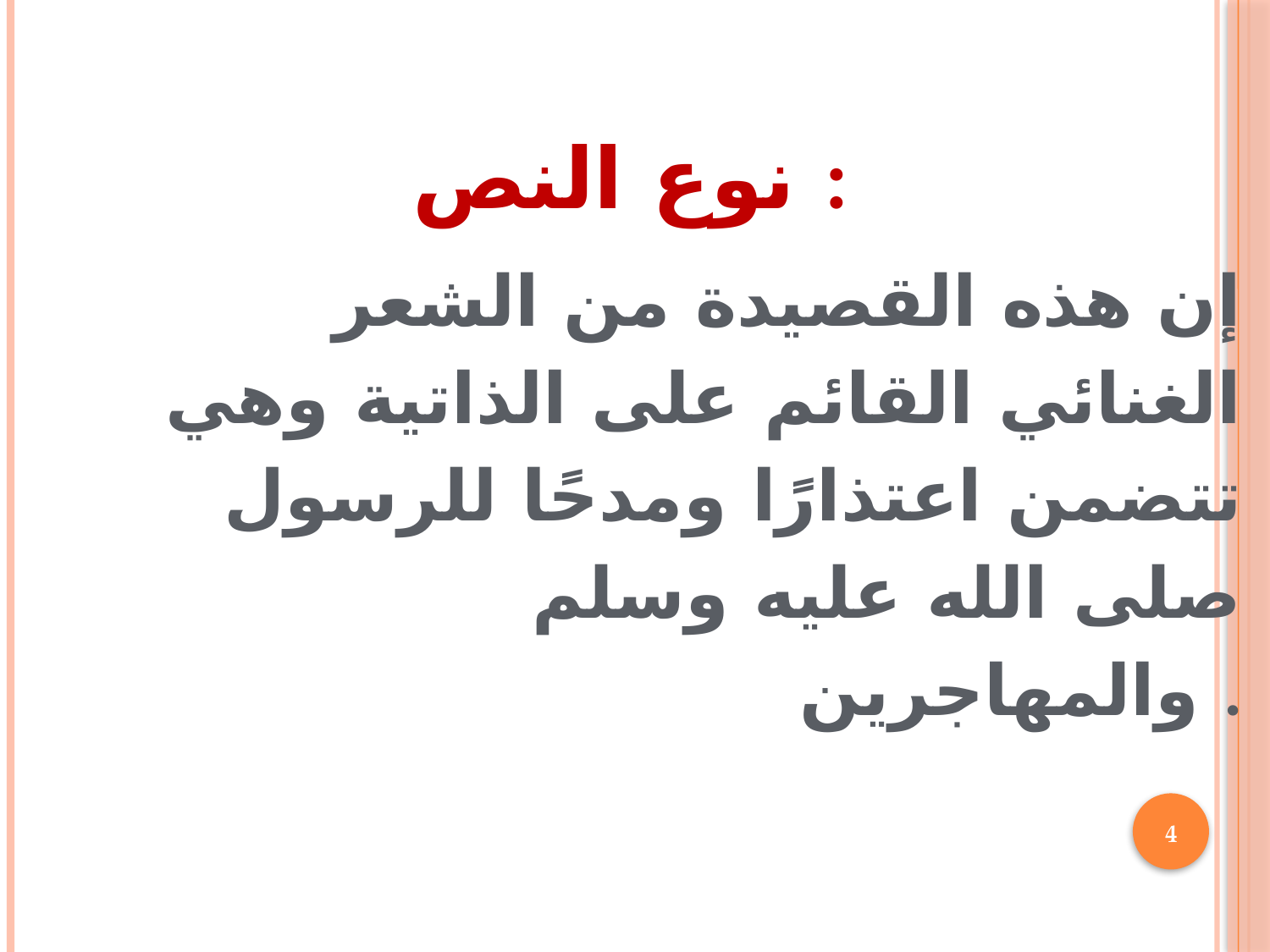

نوع النص :
    إن هذه القصيدة من الشعر الغنائي القائم على الذاتية وهي      تتضمن اعتذارًا ومدحًا للرسول صلى الله عليه وسلم            والمهاجرين .
4